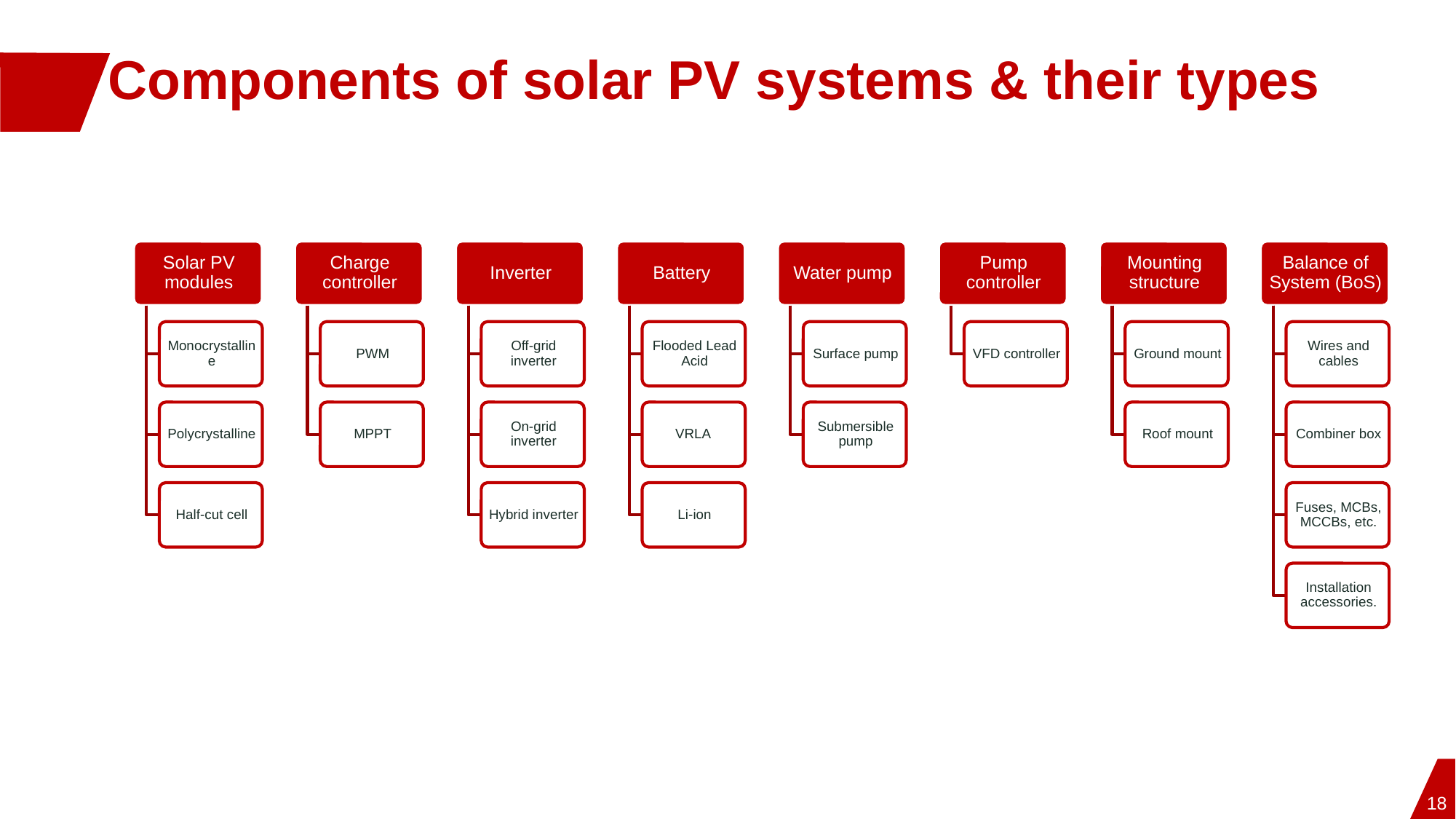

# Components of solar PV systems & their types
Solar PV modules
Monocrystalline
Polycrystalline
Half-cut cell
Charge controller
PWM
MPPT
Inverter
Off-grid inverter
On-grid inverter
Hybrid inverter
Battery
Flooded Lead Acid
VRLA
Li-ion
Water pump
Surface pump
Submersible pump
Pump controller
VFD controller
Mounting structure
Ground mount
Roof mount
Balance of System (BoS)
Wires and cables
Combiner box
Fuses, MCBs, MCCBs, etc.
Installation accessories.
18